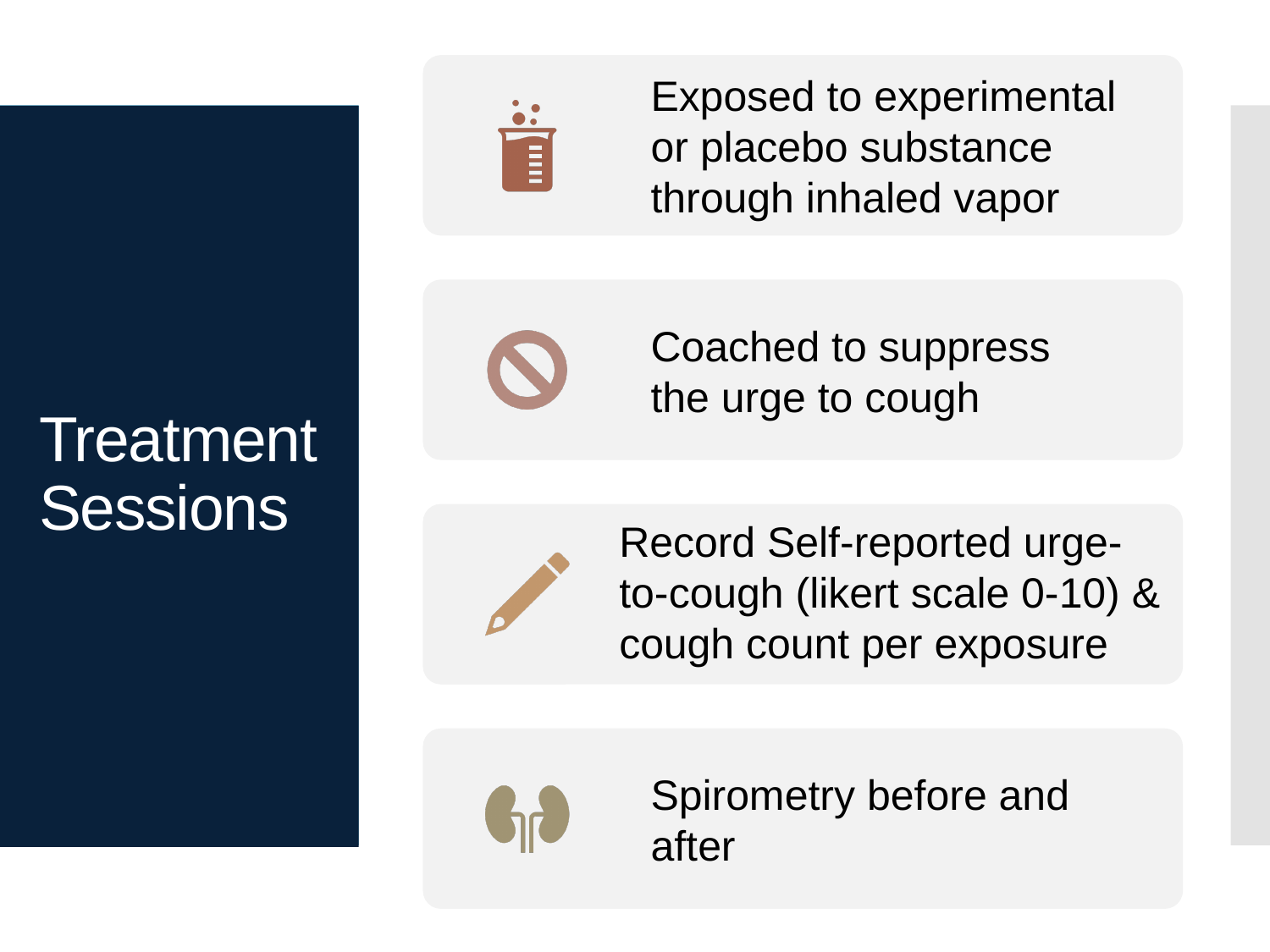

Exposed to experimental or placebo substance through inhaled vapor
Coached to suppress the urge to cough
Record Self-reported urge-to-cough (likert scale 0-10) & cough count per exposure

Spirometry before and after

# Treatment Sessions